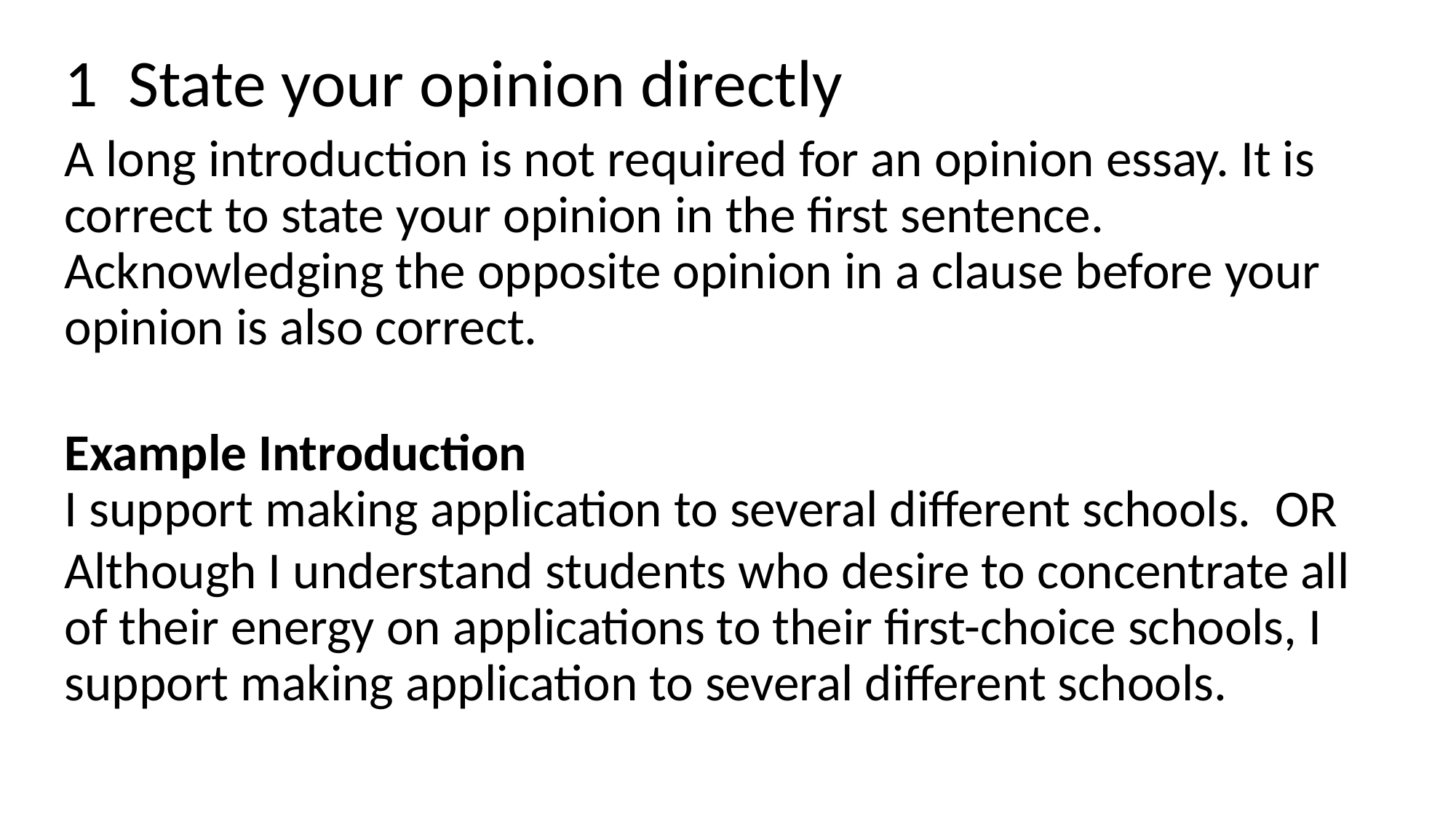

# 1  State your opinion directly
A long introduction is not required for an opinion essay. It is correct to state your opinion in the first sentence. Acknowledging the opposite opinion in a clause before your opinion is also correct.

Example Introduction
I support making application to several different schools.  OR
Although I understand students who desire to concentrate all of their energy on applications to their first-choice schools, I support making application to several different schools.